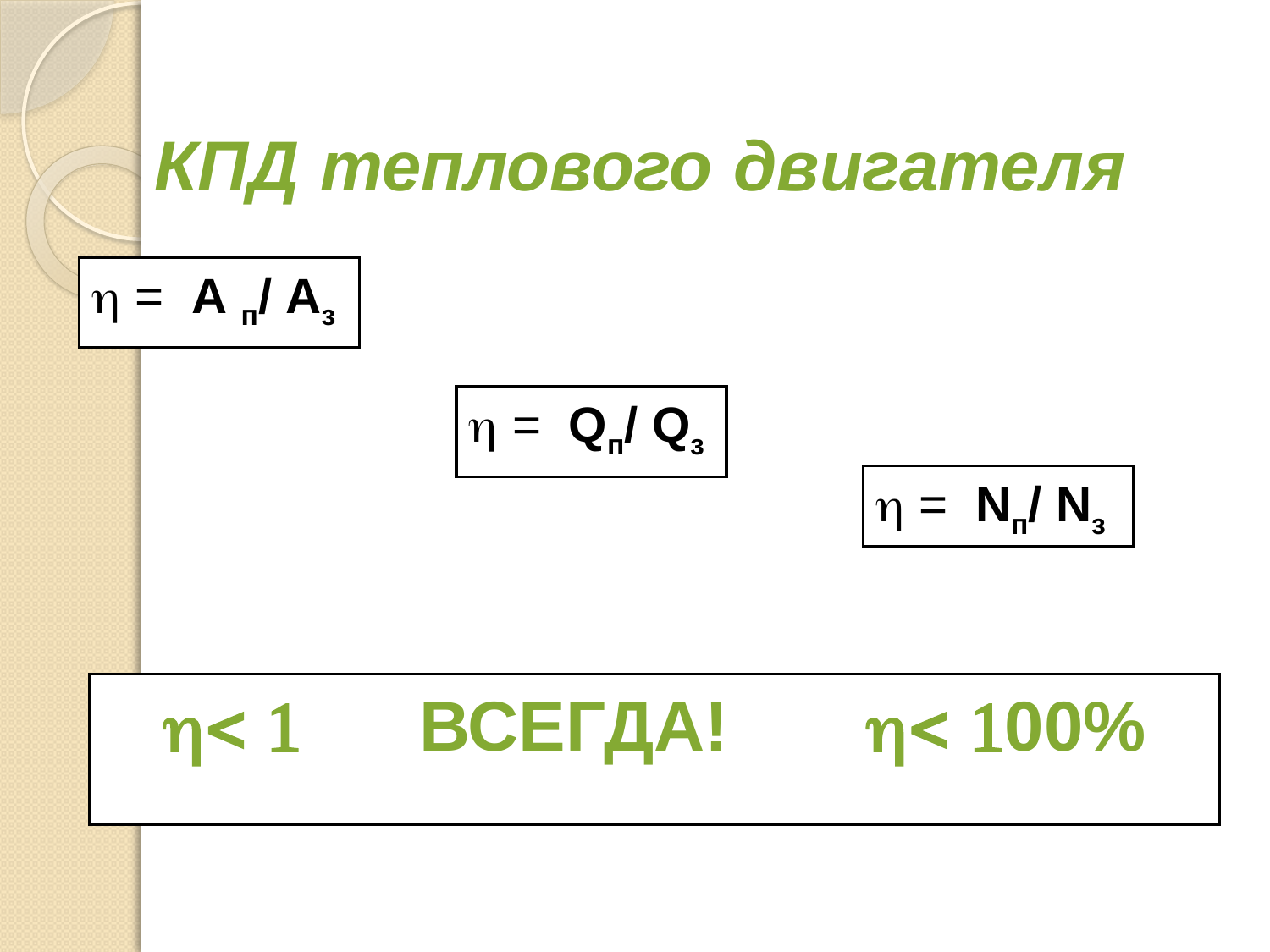

# КПД теплового двигателя
η =  А п/ Аз
η =  Qп/ Qз
η =  Nп/ Nз
η< 1      ВСЕГДА!       η< 100%